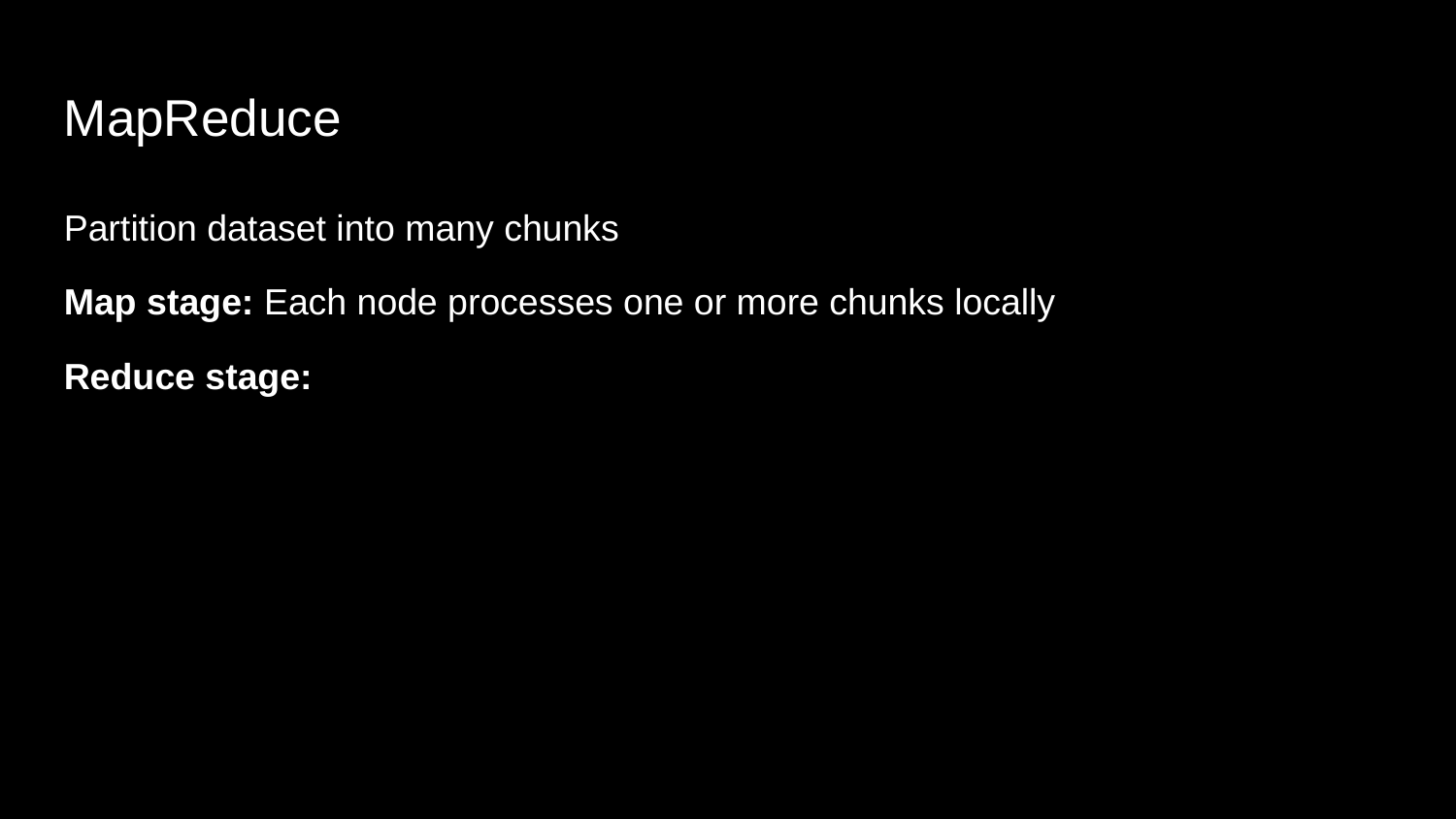

MapReduce
Partition dataset into many chunks
Map stage: Each node processes one or more chunks locally
Reduce stage: